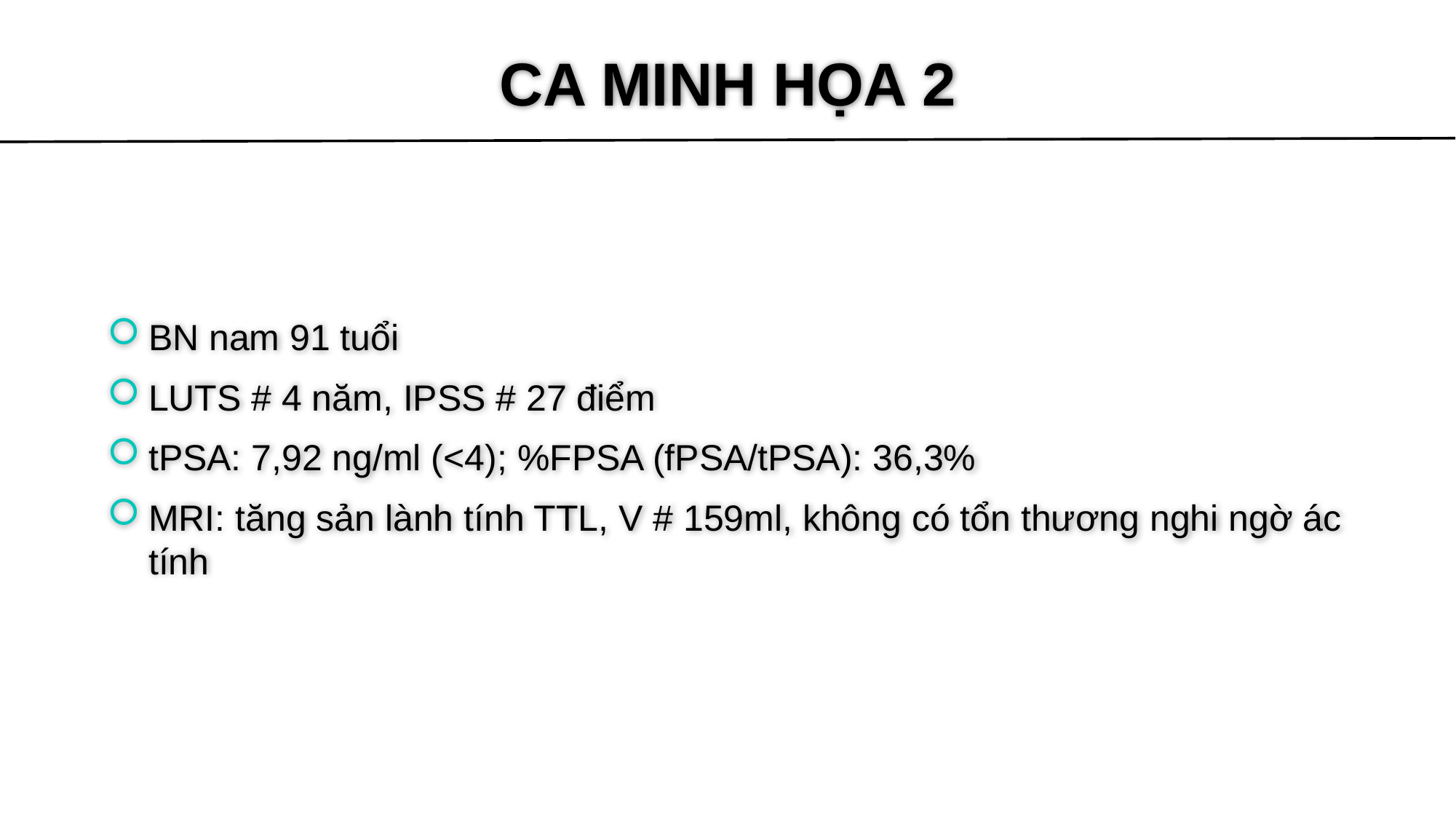

# CA MINH HỌA 2
BN nam 91 tuổi
LUTS # 4 năm, IPSS # 27 điểm
tPSA: 7,92 ng/ml (<4); %FPSA (fPSA/tPSA): 36,3%
MRI: tăng sản lành tính TTL, V # 159ml, không có tổn thương nghi ngờ ác tính